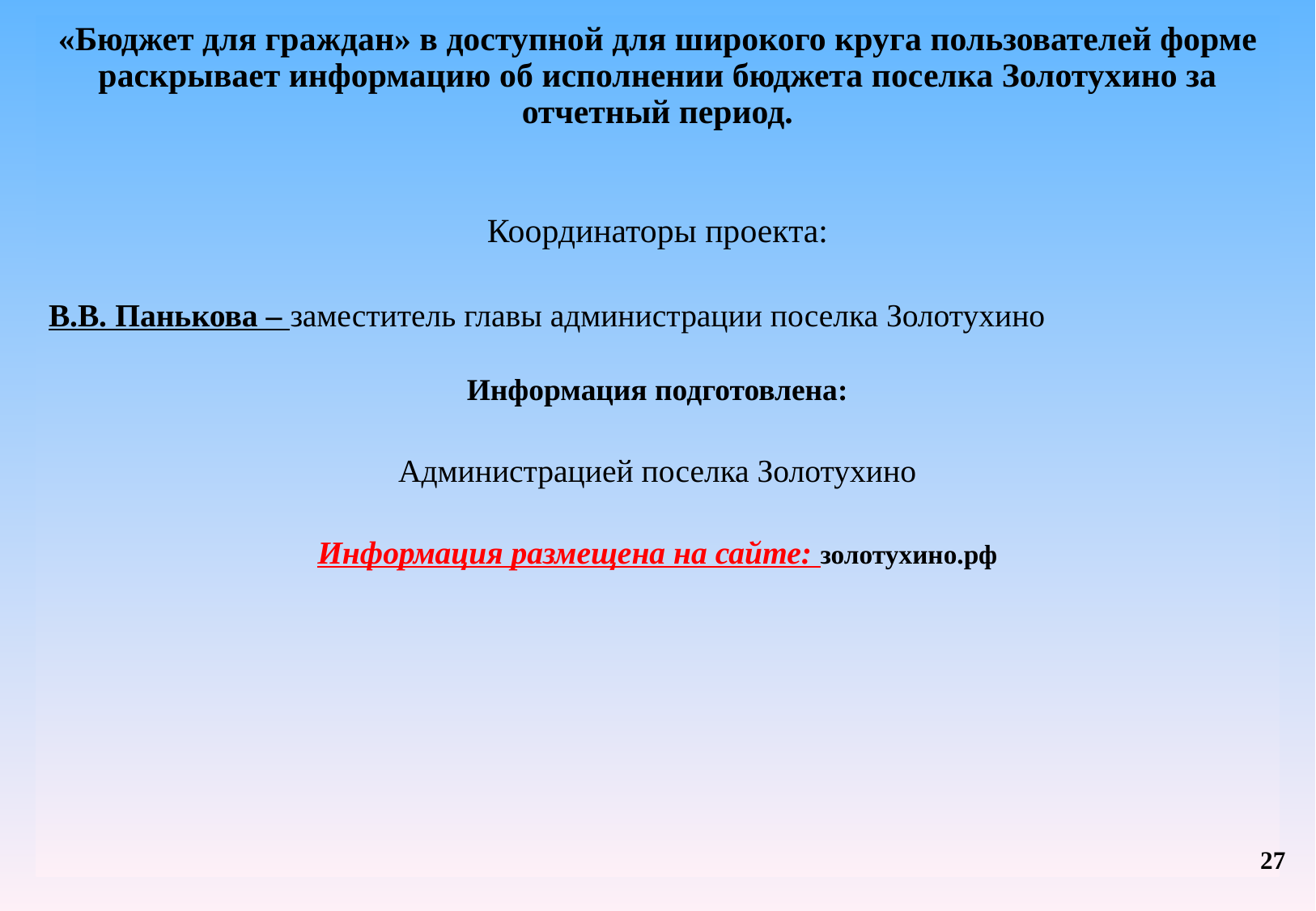

«Бюджет для граждан» в доступной для широкого круга пользователей форме раскрывает информацию об исполнении бюджета поселка Золотухино за отчетный период.

Координаторы проекта:

В.В. Панькова – заместитель главы администрации поселка Золотухино

Информация подготовлена:

Администрацией поселка Золотухино

Информация размещена на сайте: золотухино.рф

#
27